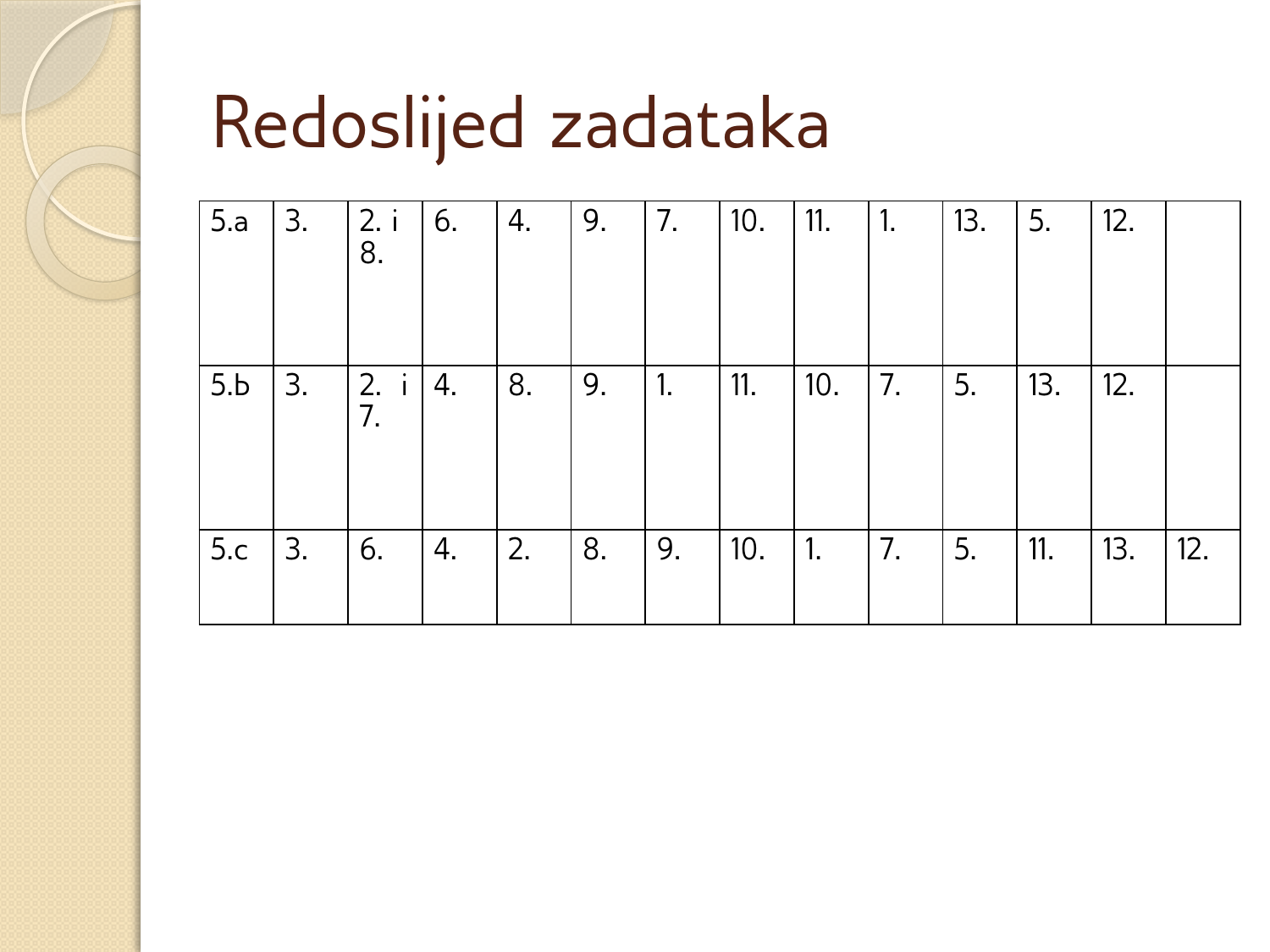

# Redoslijed zadataka
| 5.a | 3. | 2. i 8. | 6. | 4. | 9. | 7. | 10. | 11. | 1. | 13. | 5. | 12. |  |
| --- | --- | --- | --- | --- | --- | --- | --- | --- | --- | --- | --- | --- | --- |
| 5.b | 3. | 2. i 7. | 4. | 8. | 9. | 1. | 11. | 10. | 7. | 5. | 13. | 12. |  |
| 5.c | 3. | 6. | 4. | 2. | 8. | 9. | 10. | 1. | 7. | 5. | 11. | 13. | 12. |